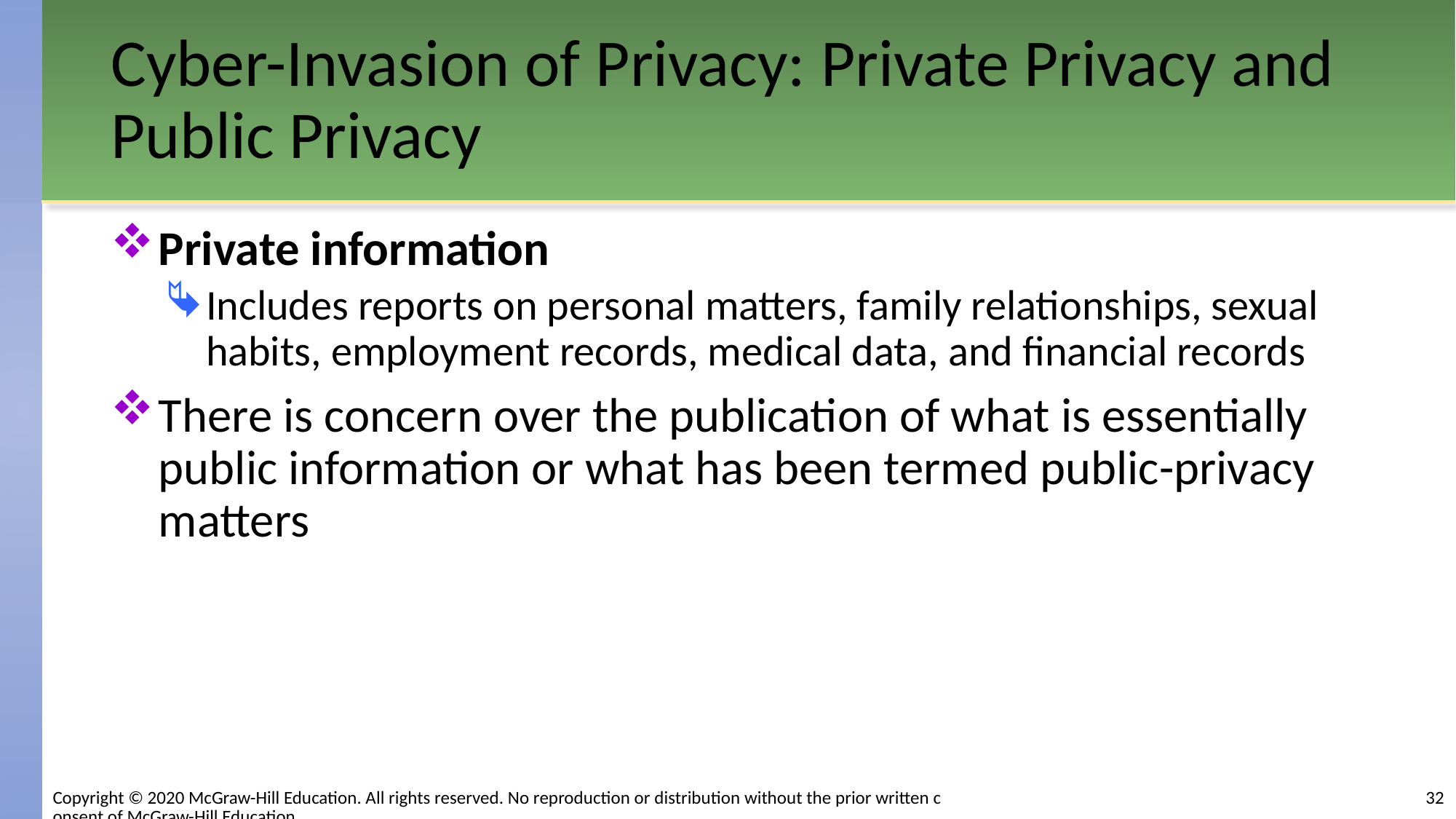

# Cyber-Invasion of Privacy: Private Privacy and Public Privacy
Private information
Includes reports on personal matters, family relationships, sexual habits, employment records, medical data, and financial records
There is concern over the publication of what is essentially public information or what has been termed public-privacy matters
32
Copyright © 2020 McGraw-Hill Education. All rights reserved. No reproduction or distribution without the prior written consent of McGraw-Hill Education.